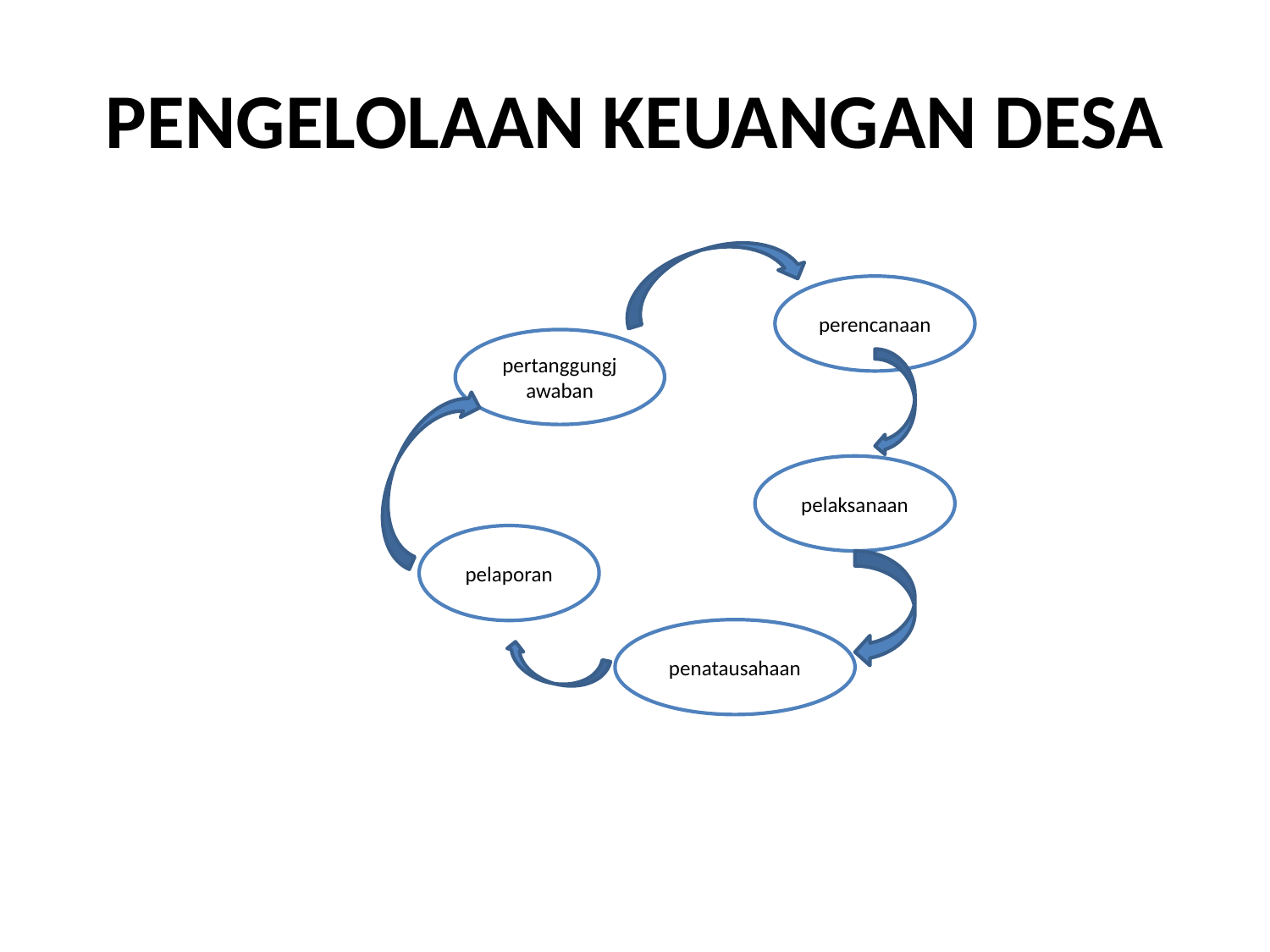

# PENGELOLAAN KEUANGAN DESA

perencanaan
pertanggungjawaban

pelaksanaan
pelaporan

penatausahaan